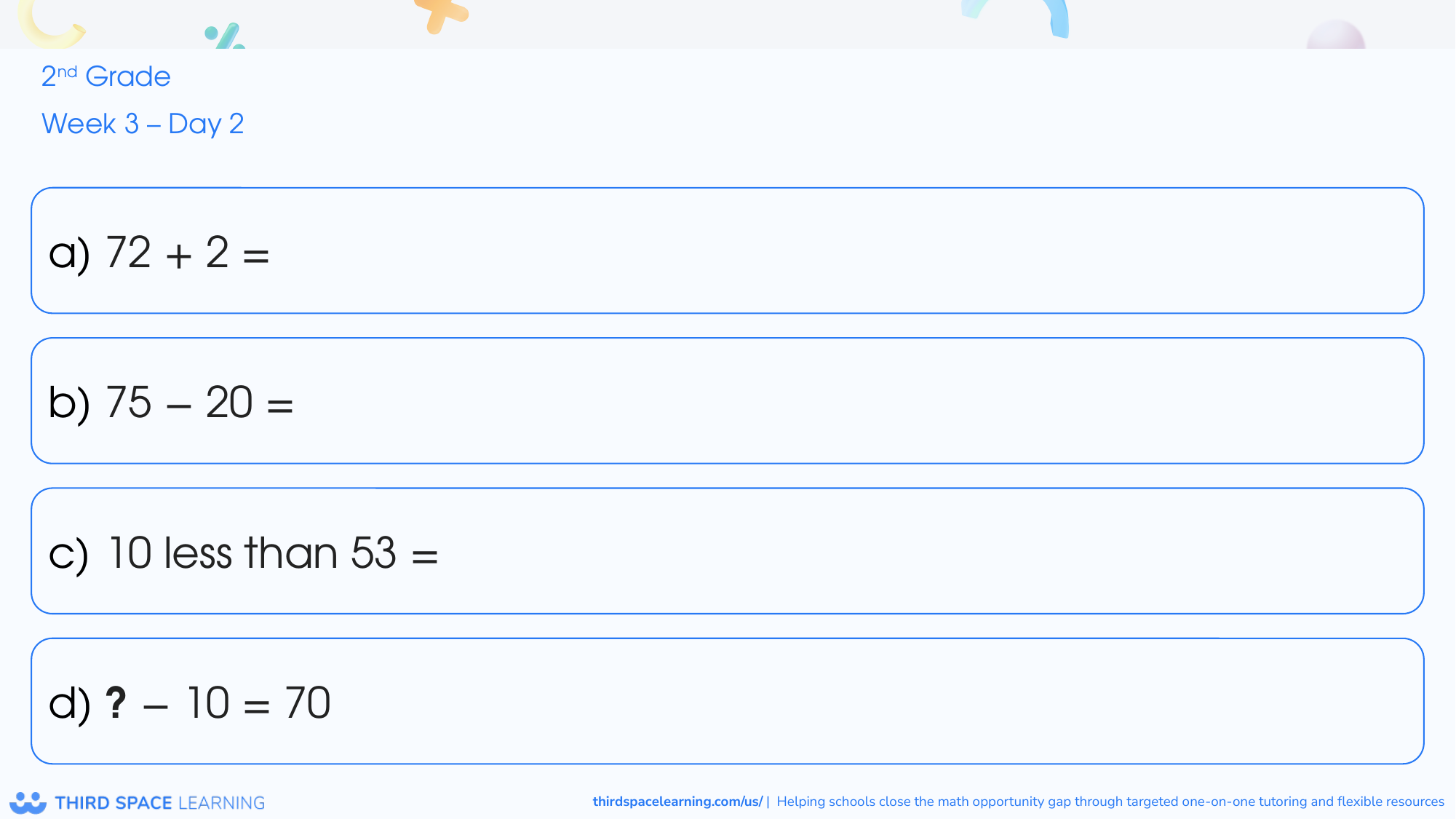

2nd Grade
Week 3 – Day 2
72 + 2 =
75 − 20 =
10 less than 53 =
? − 10 = 70